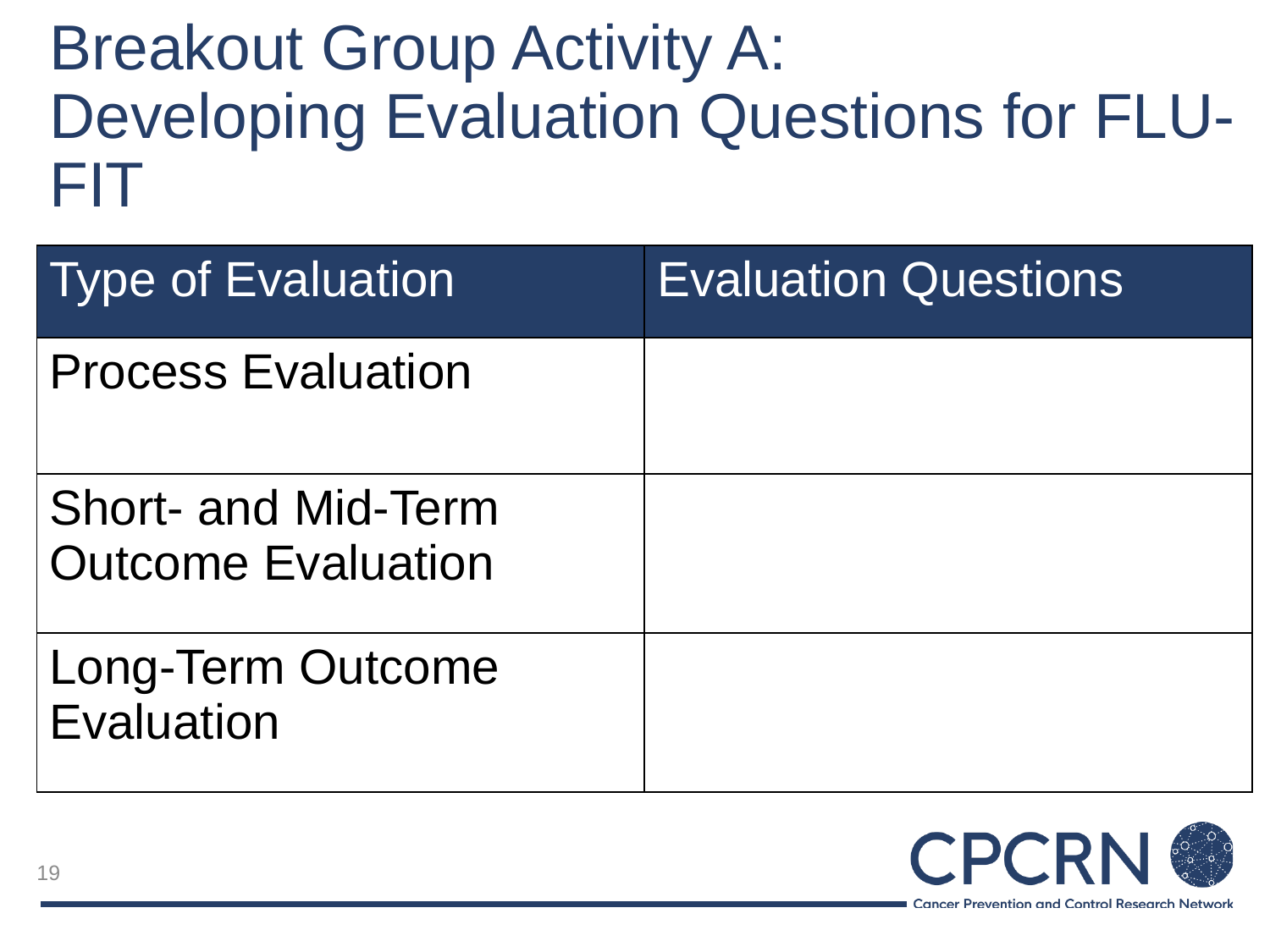

# Breakout Group Activity A: Developing Evaluation Questions for FLU-FIT
| Type of Evaluation | Evaluation Questions |
| --- | --- |
| Process Evaluation |  |
| Short- and Mid-Term Outcome Evaluation |  |
| Long-Term Outcome Evaluation |  |
19